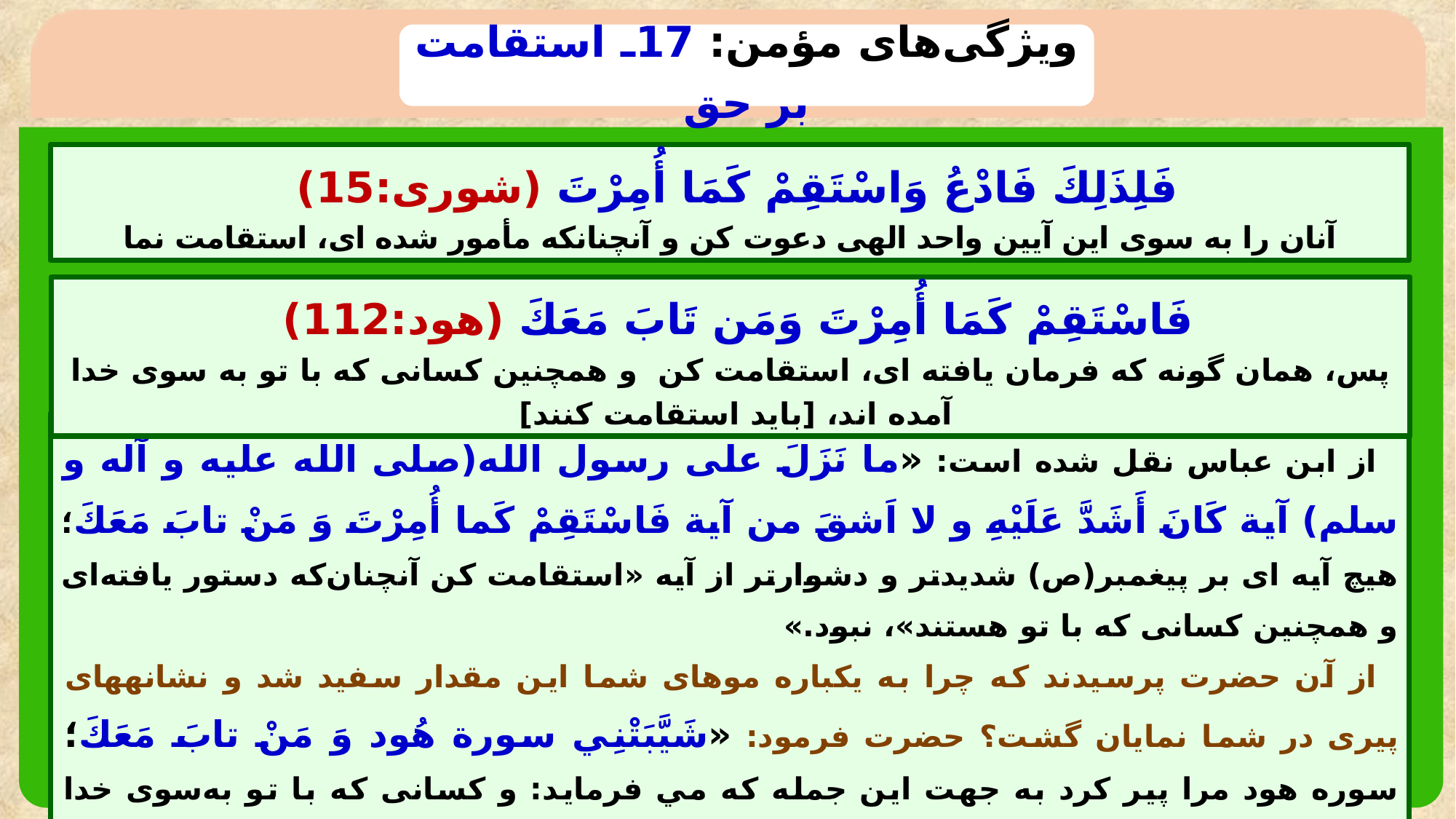

ویژگی‌های مؤمن: 17ـ استقامت بر حق

فَلِذَلِكَ فَادْعُ وَاسْتَقِمْ كَمَا أُمِرْتَ (شوری:15)
آنان را به سوی این آیین واحد الهی دعوت کن و آنچنانکه مأمور شده ای، استقامت نما
فَاسْتَقِمْ كَمَا أُمِرْتَ وَمَن تَابَ مَعَكَ (هود:112)
پس، همان گونه که فرمان یافته ای، استقامت کن  و همچنین کسانی که با تو به سوی خدا آمده اند، [باید استقامت کنند]
از ابن عباس نقل شده است: «ما نَزَلَ على رسول الله(صلی الله علیه و آله و سلم) آية كَانَ أَشَدَّ عَلَيْهِ و لا اَشقَ من آیة فَاسْتَقِمْ كَما أُمِرْتَ وَ مَنْ تابَ مَعَكَ؛ هیچ آیه اى بر پیغمبر(ص) شدیدتر و دشوارتر از آیه «استقامت کن آنچنان‌که دستور یافته‌اى و همچنین کسانى که با تو هستند»، نبود.»
از آن حضرت پرسيدند كه چرا به يكباره موهاى شما اين مقدار سفيد شد و نشانه‏هاى پيرى در شما نمايان گشت؟ حضرت فرمود: «شَيَّبَتْنِي‏ سورة هُود وَ مَنْ تابَ مَعَكَ؛ سوره هود مرا پير كرد به جهت اين جمله كه مي فرمايد: و كسانى كه با تو به‌سوى خدا آمده‏اند (بايد استقامت كنند)»